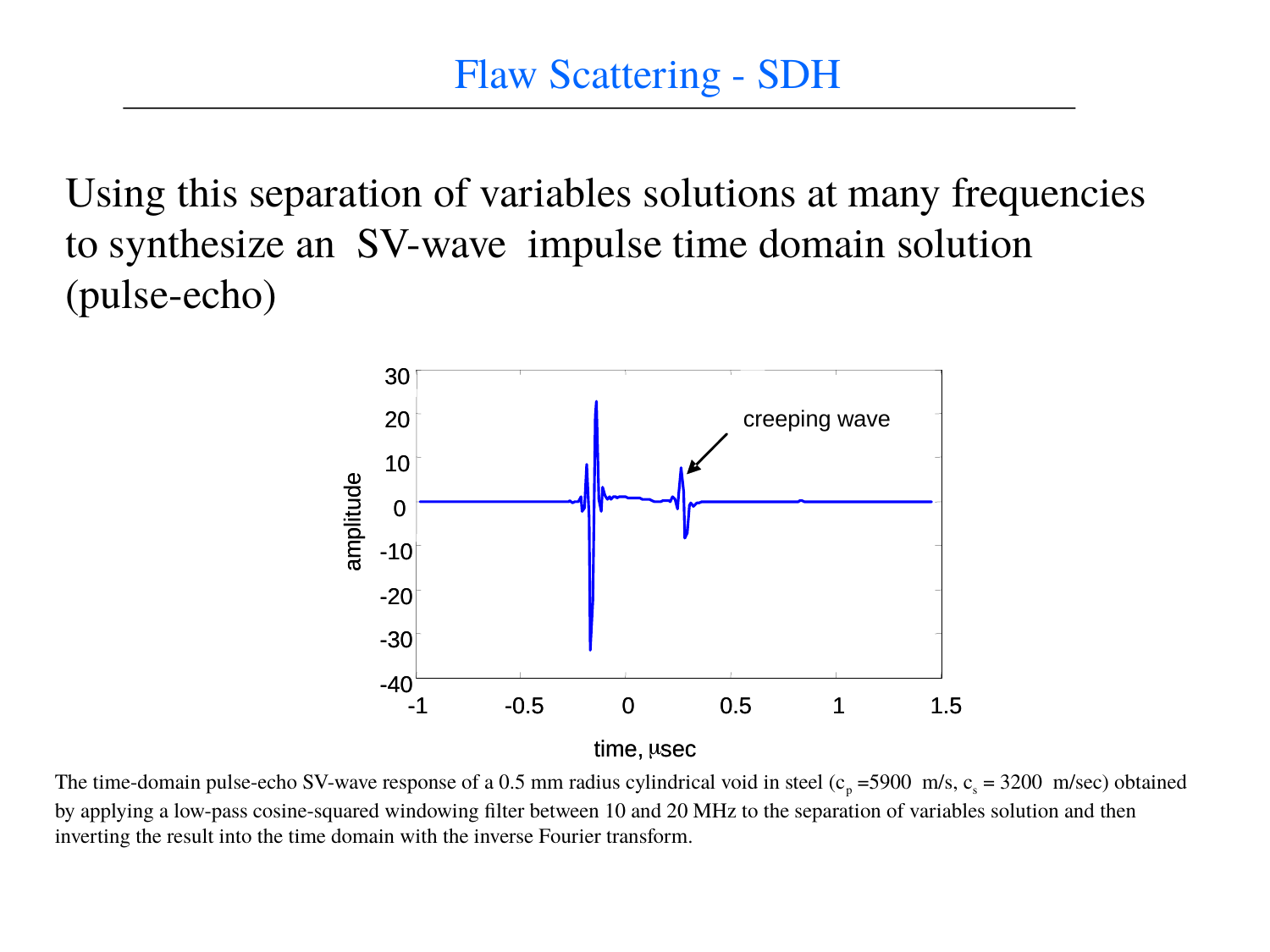

Flaw Scattering - SDH

Using this separation of variables solutions at many frequencies to synthesize an  SV-wave  impulse time domain solution (pulse-echo)

30
30

creeping wave
creeping wave
20
20

10
10

0
0

amplitude
amplitude
-
-
10
10

-
-
20
20

-
-
30
30

-
-
40
40

-
-
1
1
-
-
0.5
0.5
0
0
0.5
0.5
1
1
1.5
1.5
μ
μ
time,
time,
sec
sec
The time-domain pulse-echo SV-wave response of a 0.5 mm radius cylindrical void in steel (cp =5900  m/s, cs = 3200  m/sec) obtained by applying a low-pass cosine-squared windowing filter between 10 and 20 MHz to the separation of variables solution and then inverting the result into the time domain with the inverse Fourier transform.